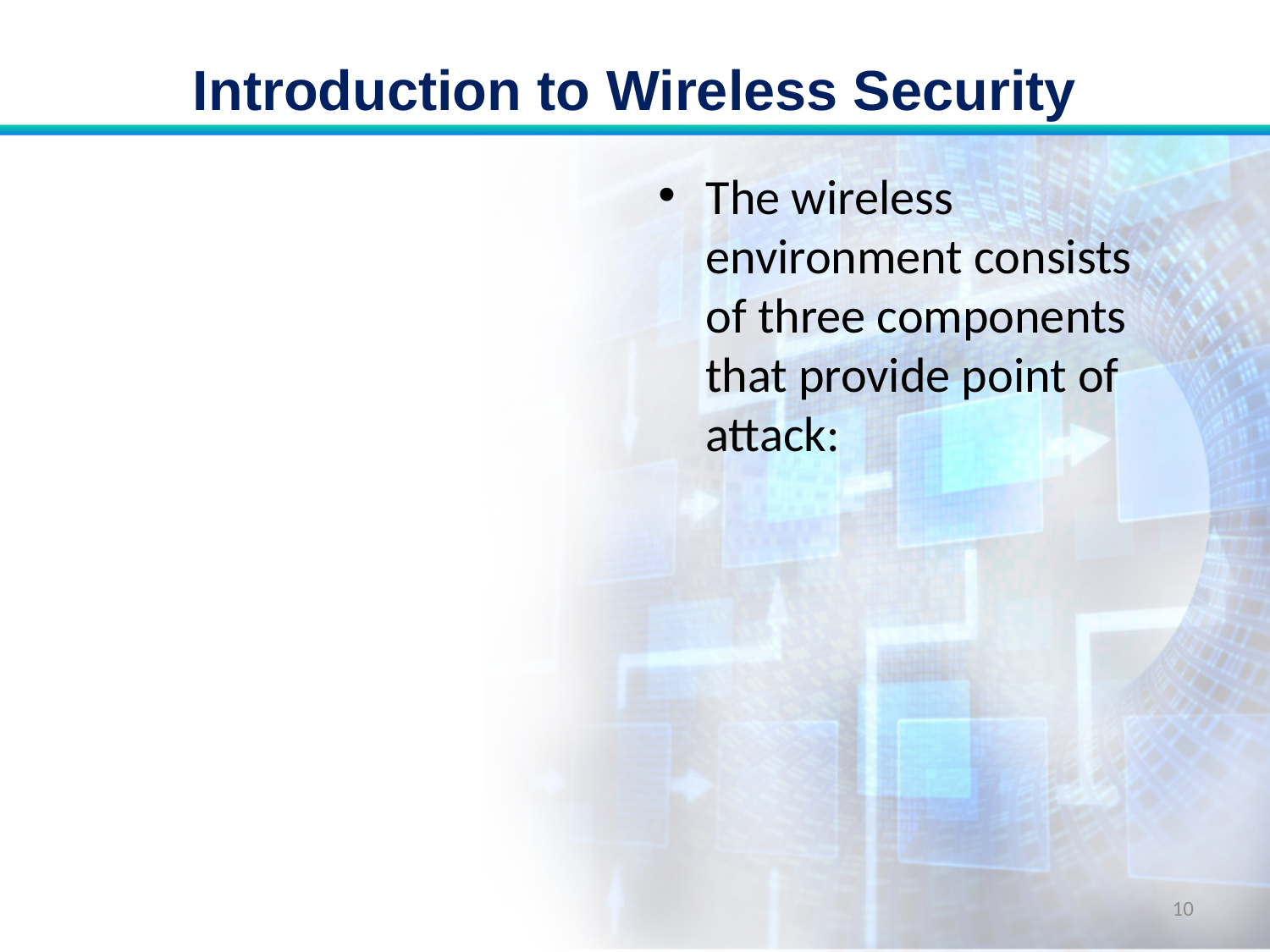

# Introduction to Wireless Security
The wireless environment consists of three components that provide point of attack:
10